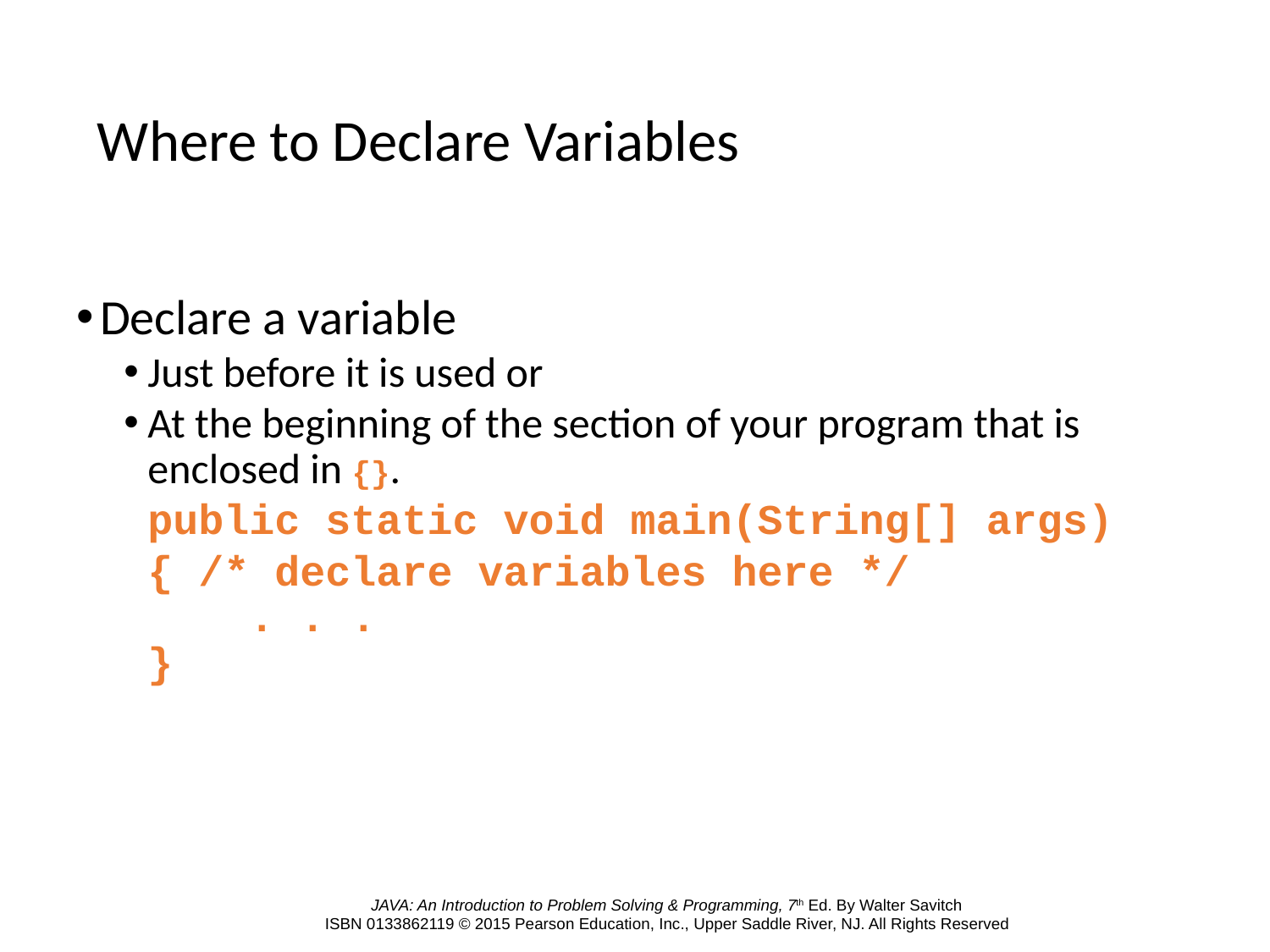

# Where to Declare Variables
Declare a variable
Just before it is used or
At the beginning of the section of your program that is enclosed in {}.
	public static void main(String[] args)
	{ /* declare variables here */
    . . .
}